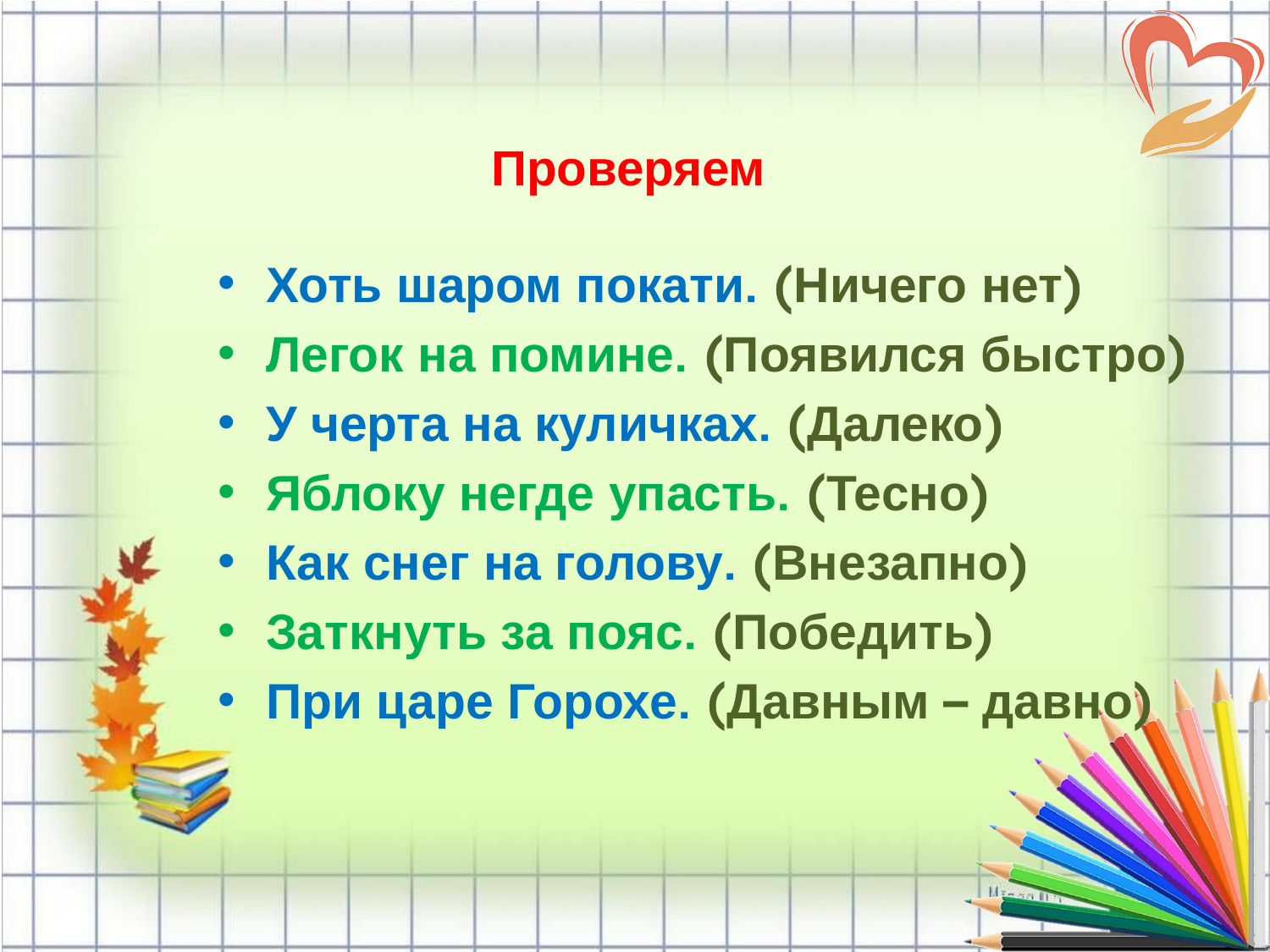

# Проверяем
Хоть шаром покати. (Ничего нет)
Легок на помине. (Появился быстро)
У черта на куличках. (Далеко)
Яблоку негде упасть. (Тесно)
Как снег на голову. (Внезапно)
Заткнуть за пояс. (Победить)
При царе Горохе. (Давным – давно)